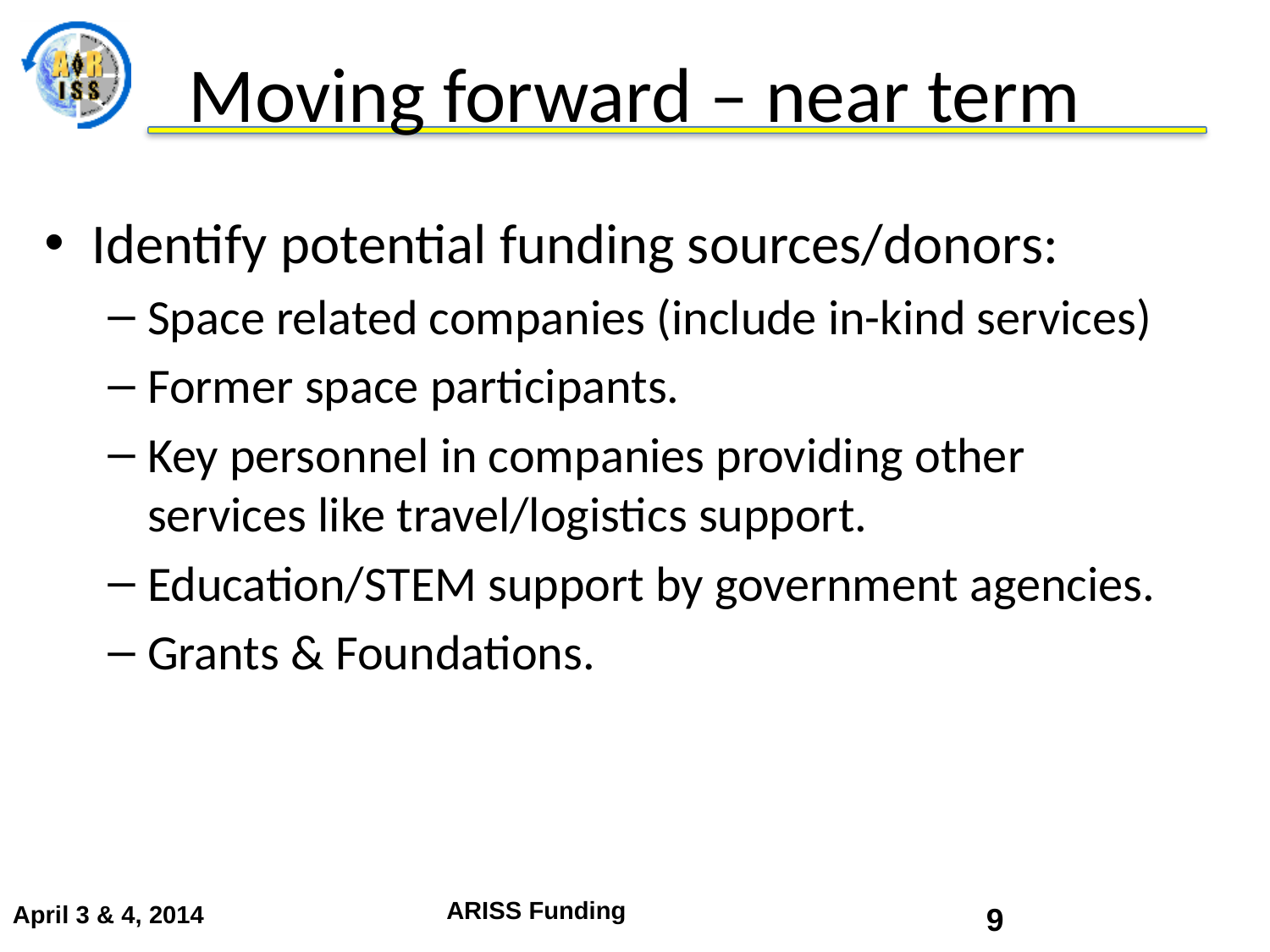

# Moving forward – near term
Identify potential funding sources/donors:
Space related companies (include in-kind services)
Former space participants.
Key personnel in companies providing other services like travel/logistics support.
Education/STEM support by government agencies.
Grants & Foundations.

ARISS Funding
April 3 & 4, 2014
9